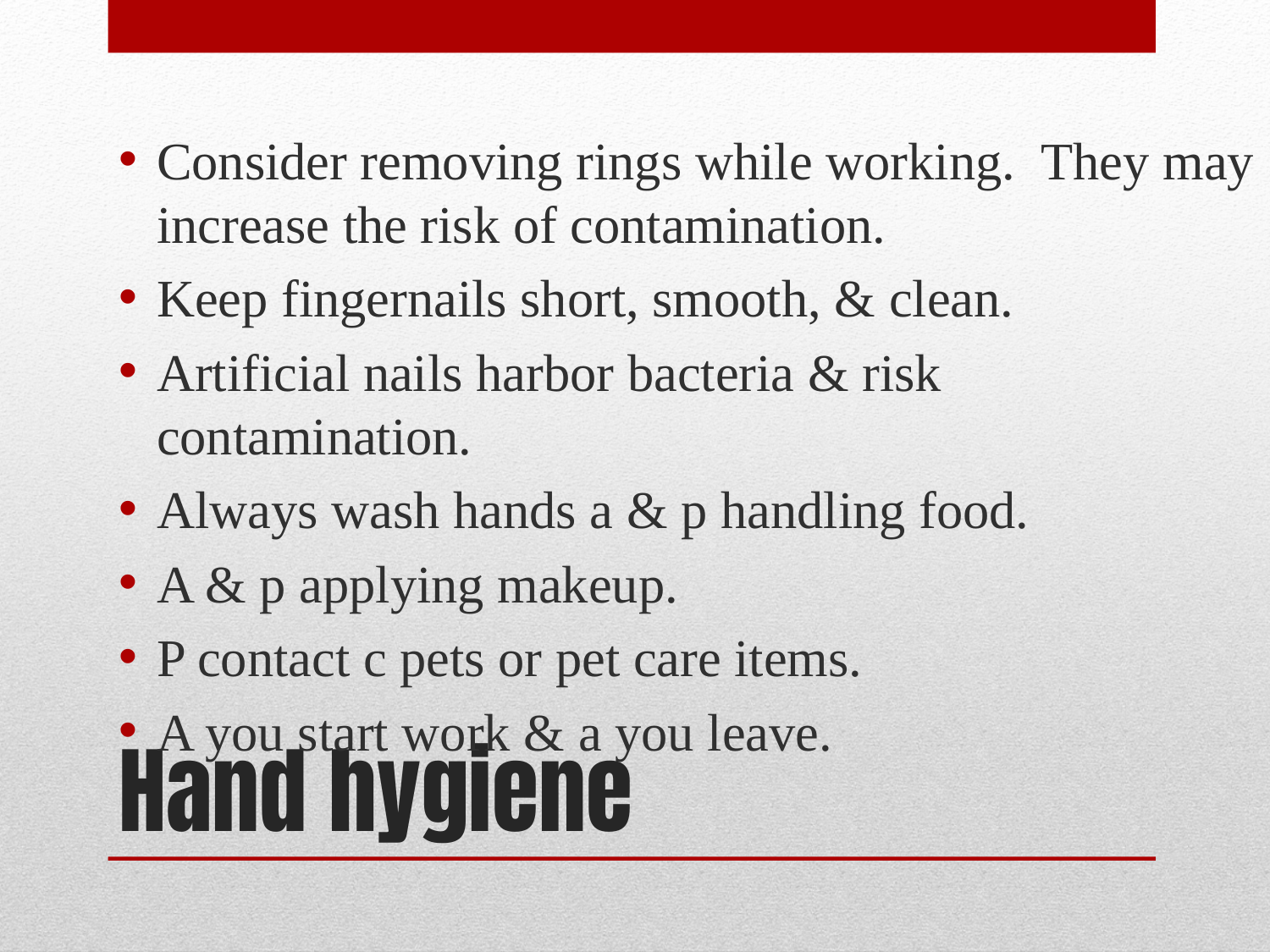

Consider removing rings while working.  They may increase the risk of contamination.
Keep fingernails short, smooth, & clean.
Artificial nails harbor bacteria & risk contamination.
Always wash hands a & p handling food.
A & p applying makeup.
P contact c pets or pet care items.
A you start work & a you leave.

# Hand hygiene